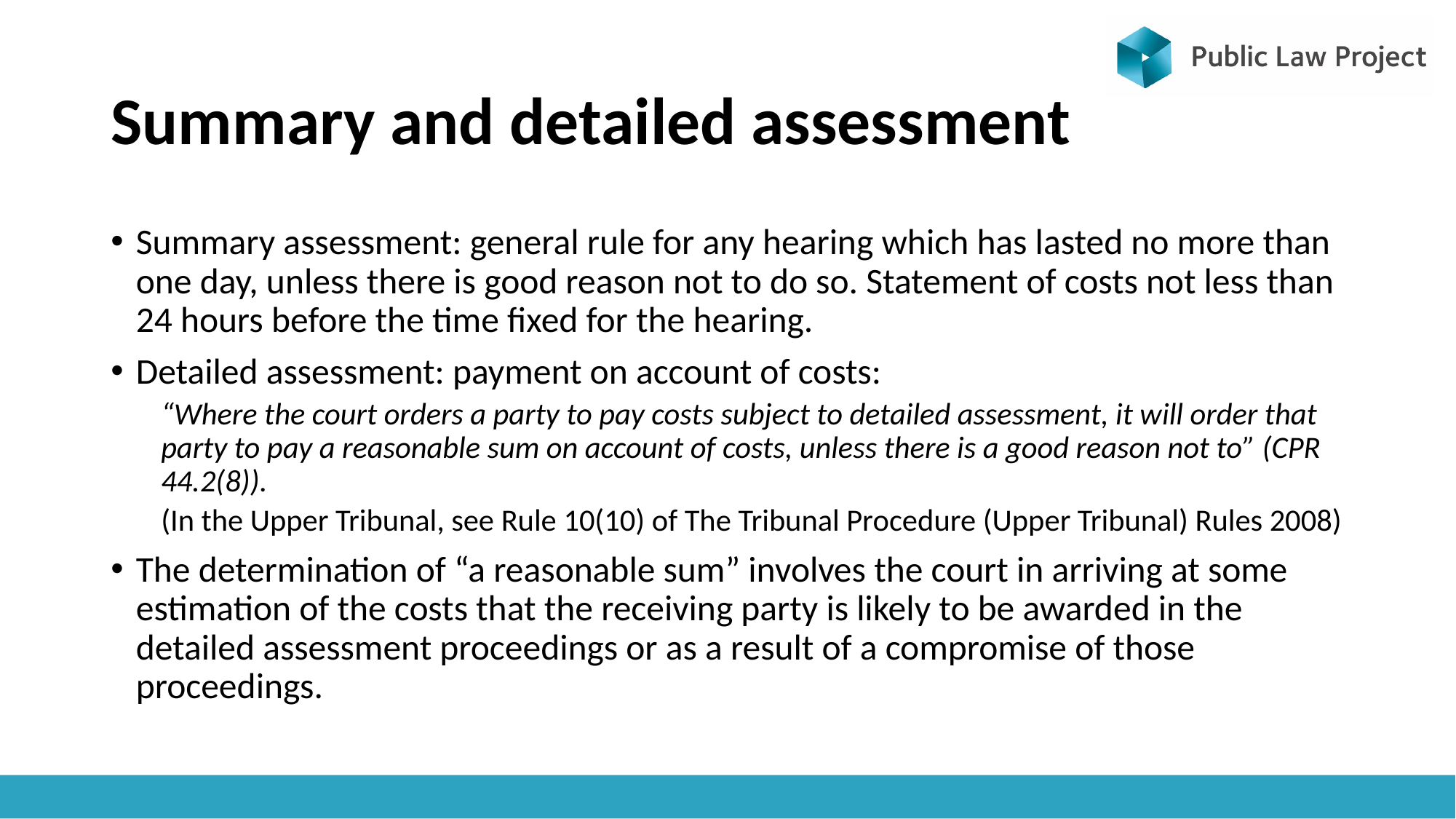

# Summary and detailed assessment
Summary assessment: general rule for any hearing which has lasted no more than one day, unless there is good reason not to do so. Statement of costs not less than 24 hours before the time fixed for the hearing.
Detailed assessment: payment on account of costs:
“Where the court orders a party to pay costs subject to detailed assessment, it will order that party to pay a reasonable sum on account of costs, unless there is a good reason not to” (CPR 44.2(8)).
(In the Upper Tribunal, see Rule 10(10) of The Tribunal Procedure (Upper Tribunal) Rules 2008)
The determination of “a reasonable sum” involves the court in arriving at some estimation of the costs that the receiving party is likely to be awarded in the detailed assessment proceedings or as a result of a compromise of those proceedings.